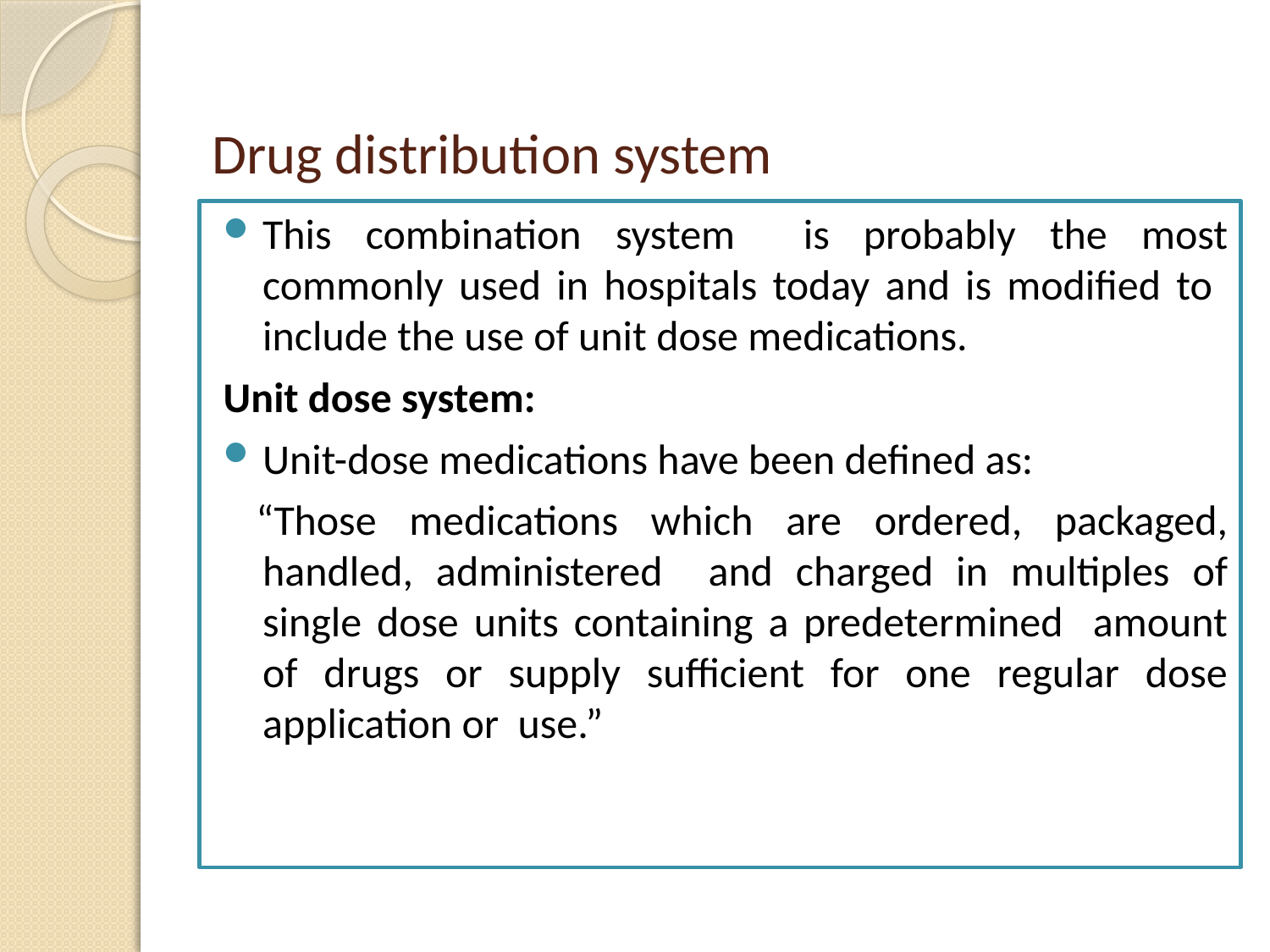

# Drug distribution system
This combination system  is probably the most commonly used in hospitals today and is modified to  include the use of unit dose medications.
Unit dose system:
Unit-dose medications have been defined as:
 “Those medications which are ordered, packaged, handled, administered  and charged in multiples of single dose units containing a predetermined  amount of drugs or supply sufficient for one regular dose application or  use.”